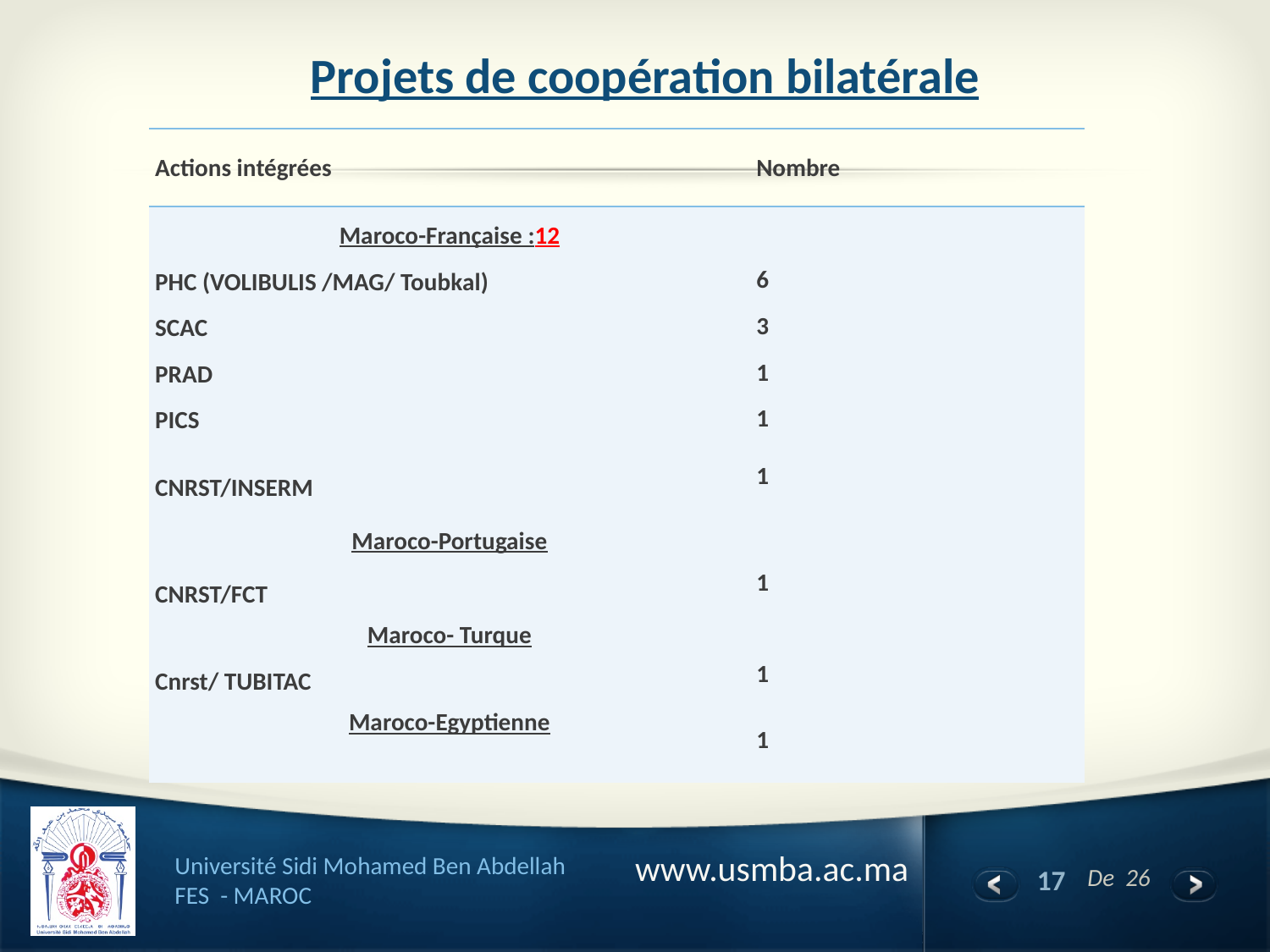

# Projets de coopération bilatérale
| Actions intégrées | Nombre |
| --- | --- |
| Maroco-Française :12 PHC (VOLIBULIS /MAG/ Toubkal) SCAC PRAD PICS | 6 3 1 1 |
| CNRST/INSERM | 1 |
| Maroco-Portugaise |  |
| CNRST/FCT | 1 |
| Maroco- Turque Cnrst/ TUBITAC | 1 |
| Maroco-Egyptienne | 1 |